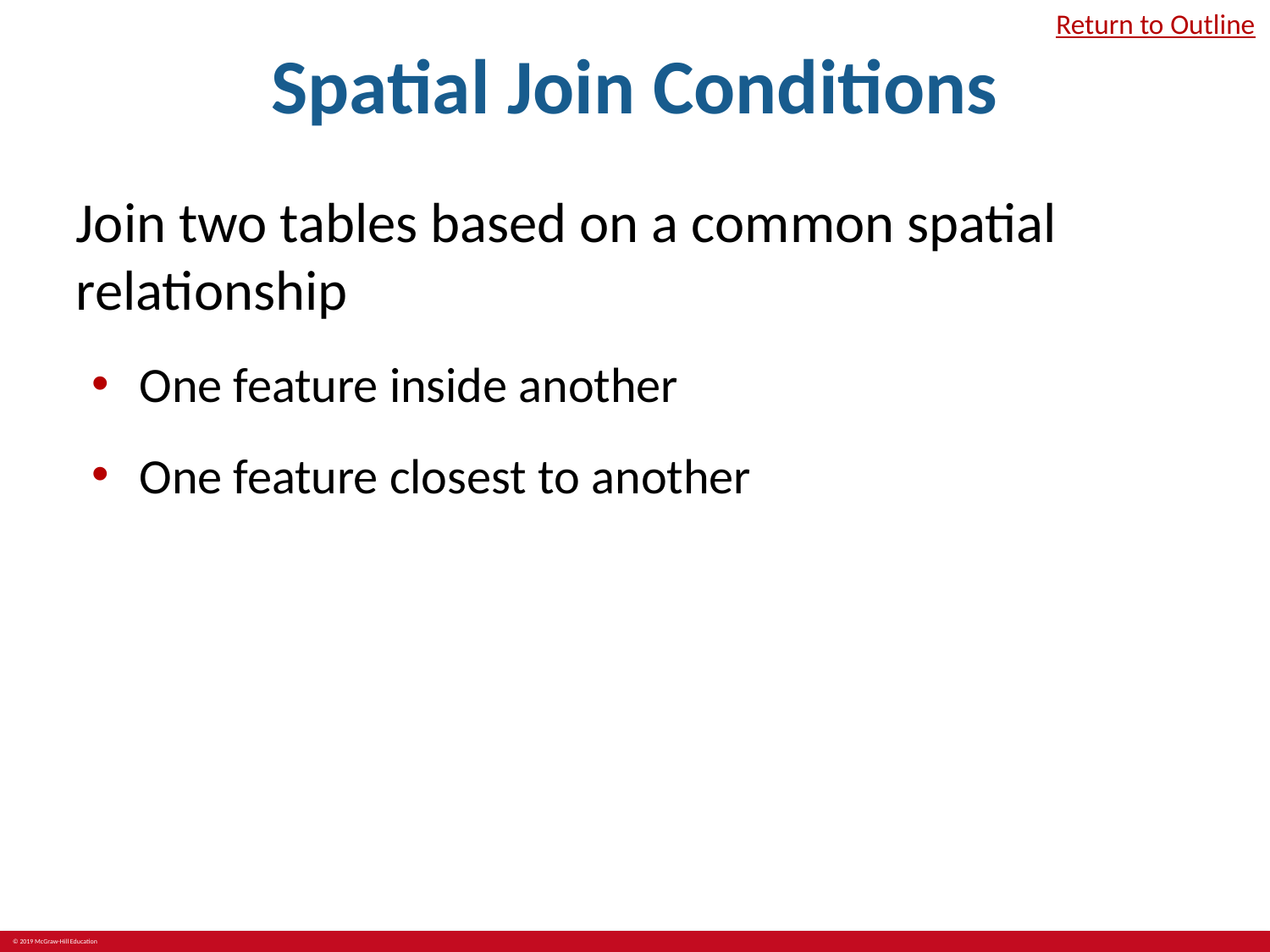

# Spatial Join Conditions
Return to Outline
Join two tables based on a common spatial relationship
One feature inside another
One feature closest to another